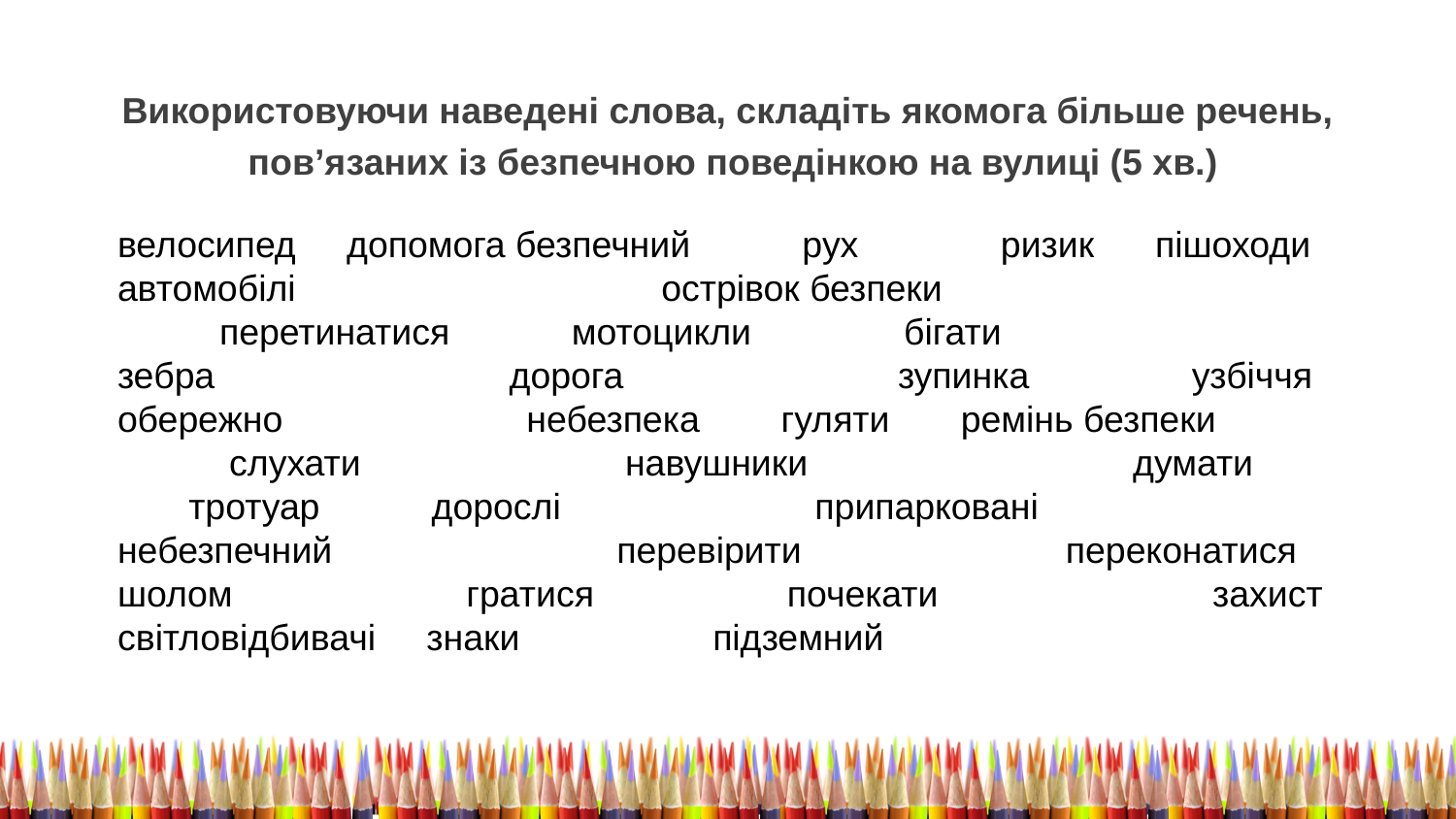

Використовуючи наведені слова, складіть якомога більше речень,
 пов’язаних із безпечною поведінкою на вулиці (5 хв.)

велосипед     допомога безпечний           рух              ризик      пішоходи автомобілі                                    острівок безпеки
          перетинатися            мотоцикли               бігати
зебра                             дорога                           зупинка                узбіччя обережно                        небезпека        гуляти       ремінь безпеки                       слухати                          навушники                                думати
       тротуар           дорослі                         припарковані
небезпечний                            перевірити                          переконатися
шолом                       гратися                   почекати                           захист світловідбивачі     знаки                   підземний